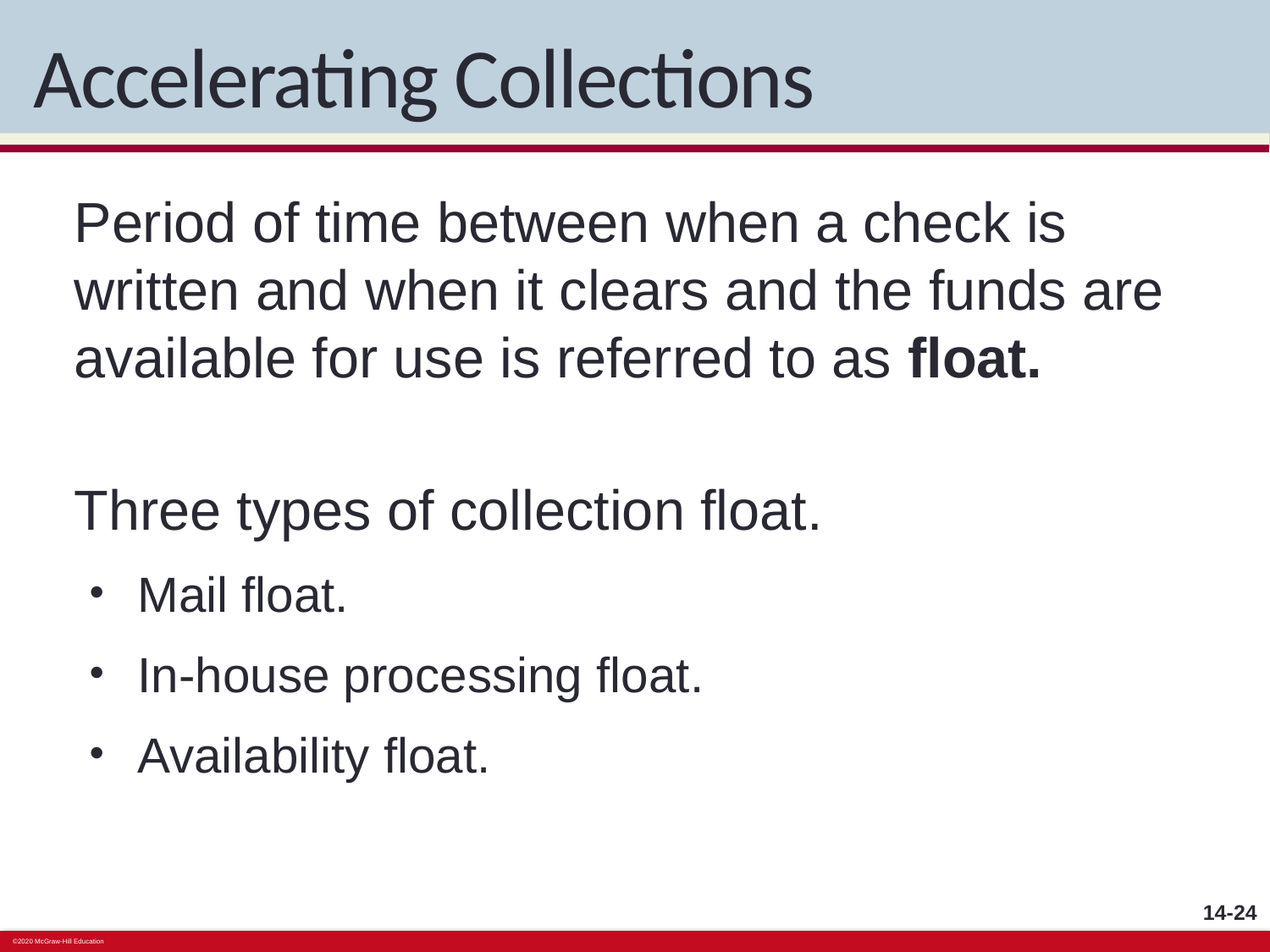

# Accelerating Collections
Period of time between when a check is written and when it clears and the funds are available for use is referred to as float.
Three types of collection float.
Mail float.
In-house processing float.
Availability float.